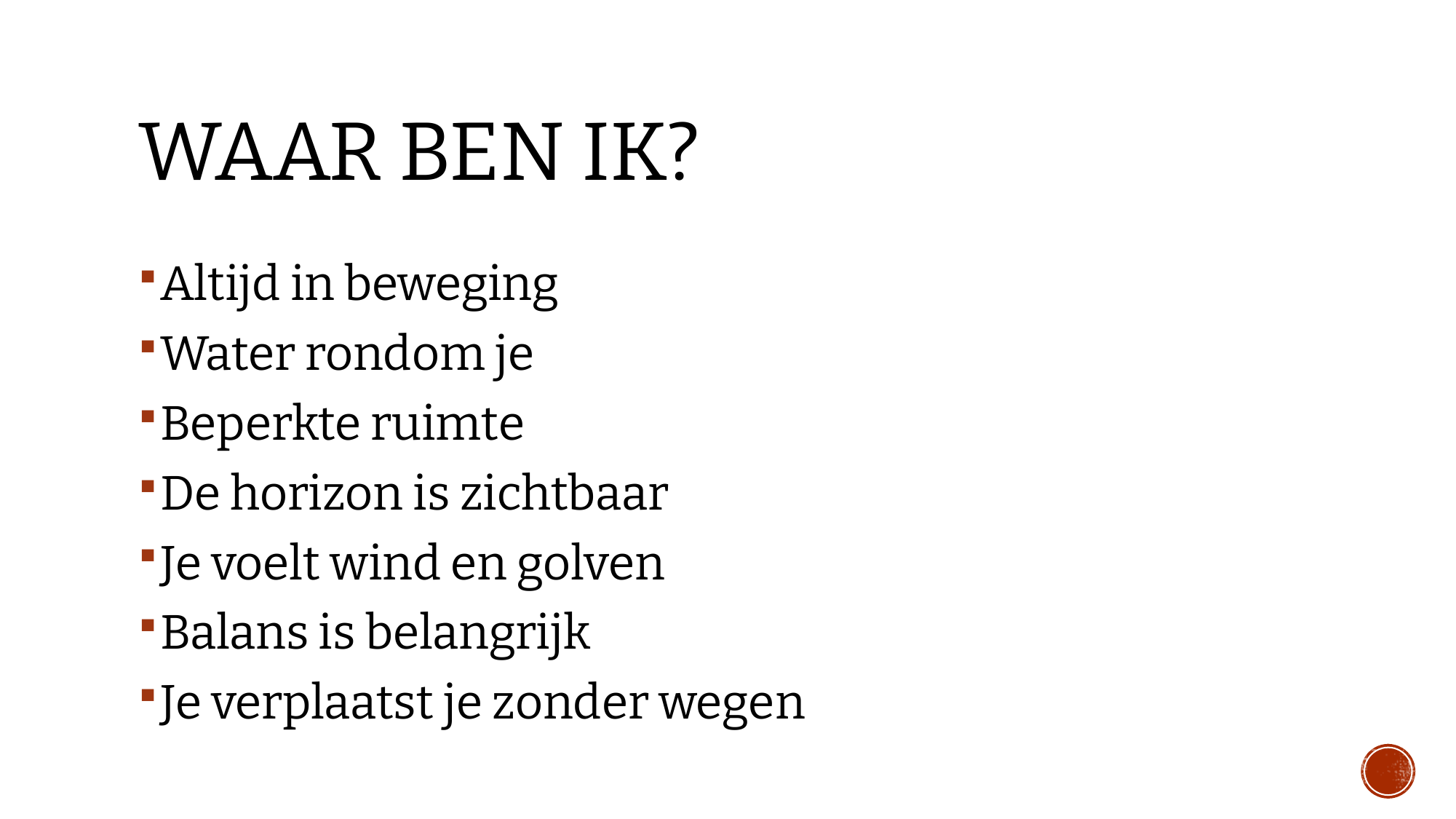

# Waar ben ik?
Altijd in beweging
Water rondom je
Beperkte ruimte
De horizon is zichtbaar
Je voelt wind en golven
Balans is belangrijk
Je verplaatst je zonder wegen